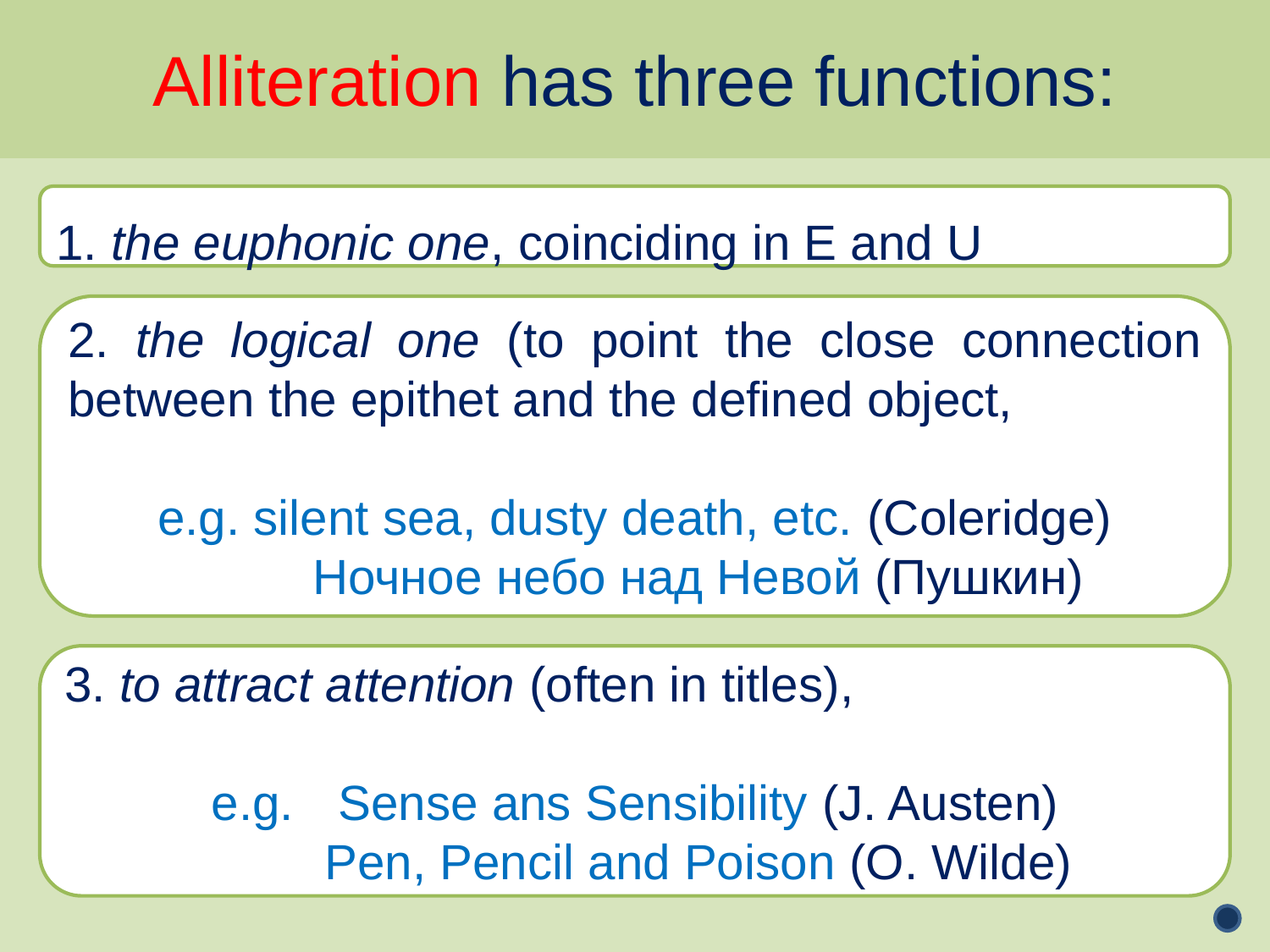

Alliteration has three functions:
1. the euphonic one, coinciding in E and U
2. the logical one (to point the close connection between the epithet and the defined object,

e.g. silent sea, dusty death, etc. (Coleridge)
	Ночное небо над Невой (Пушкин)
3. to attract attention (often in titles),

e.g. 	Sense ans Sensibility (J. Austen)
	Pen, Pencil and Poison (O. Wilde)